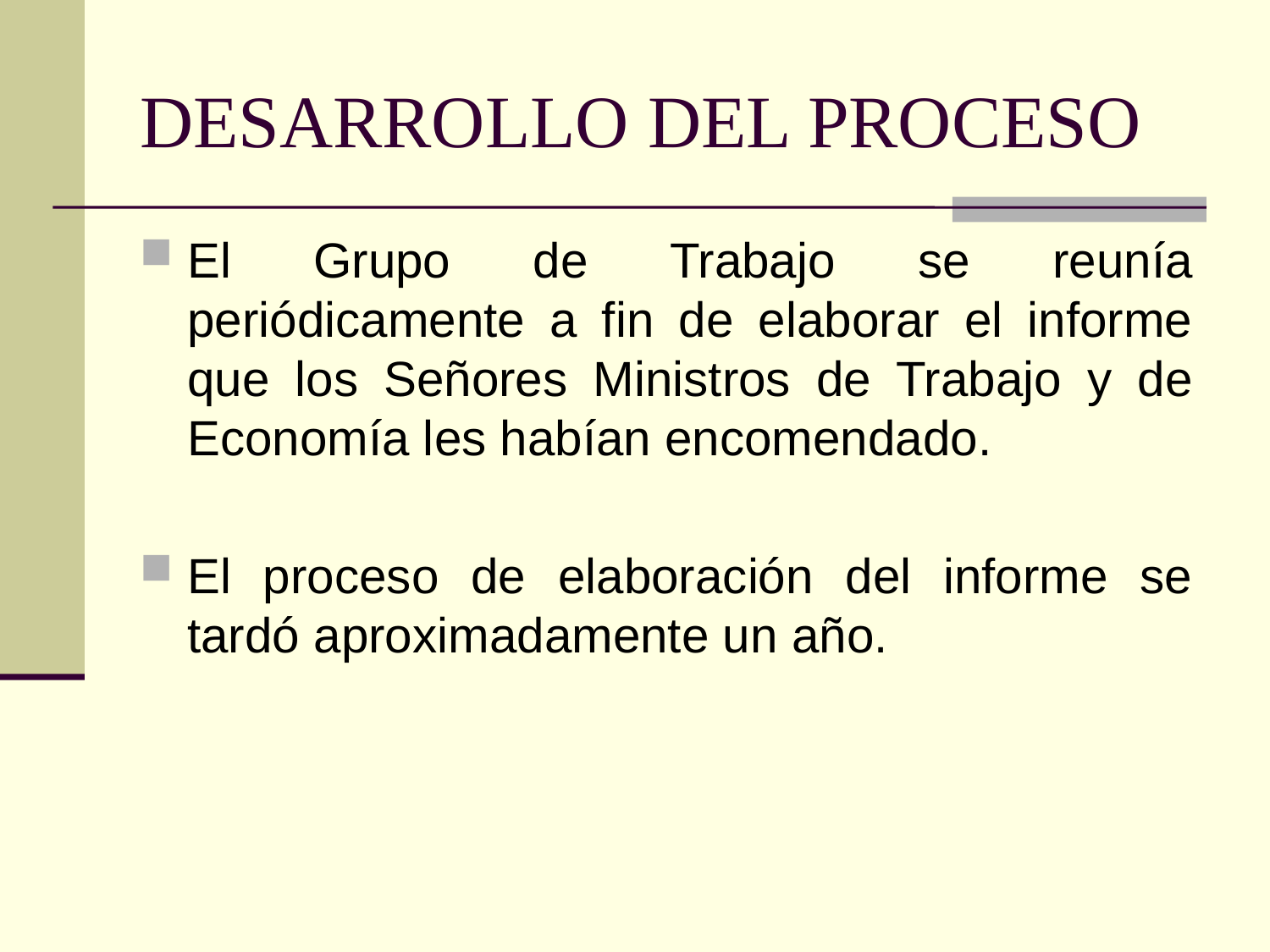

# DESARROLLO DEL PROCESO
El Grupo de Trabajo se reunía periódicamente a fin de elaborar el informe que los Señores Ministros de Trabajo y de Economía les habían encomendado.

El proceso de elaboración del informe se tardó aproximadamente un año.